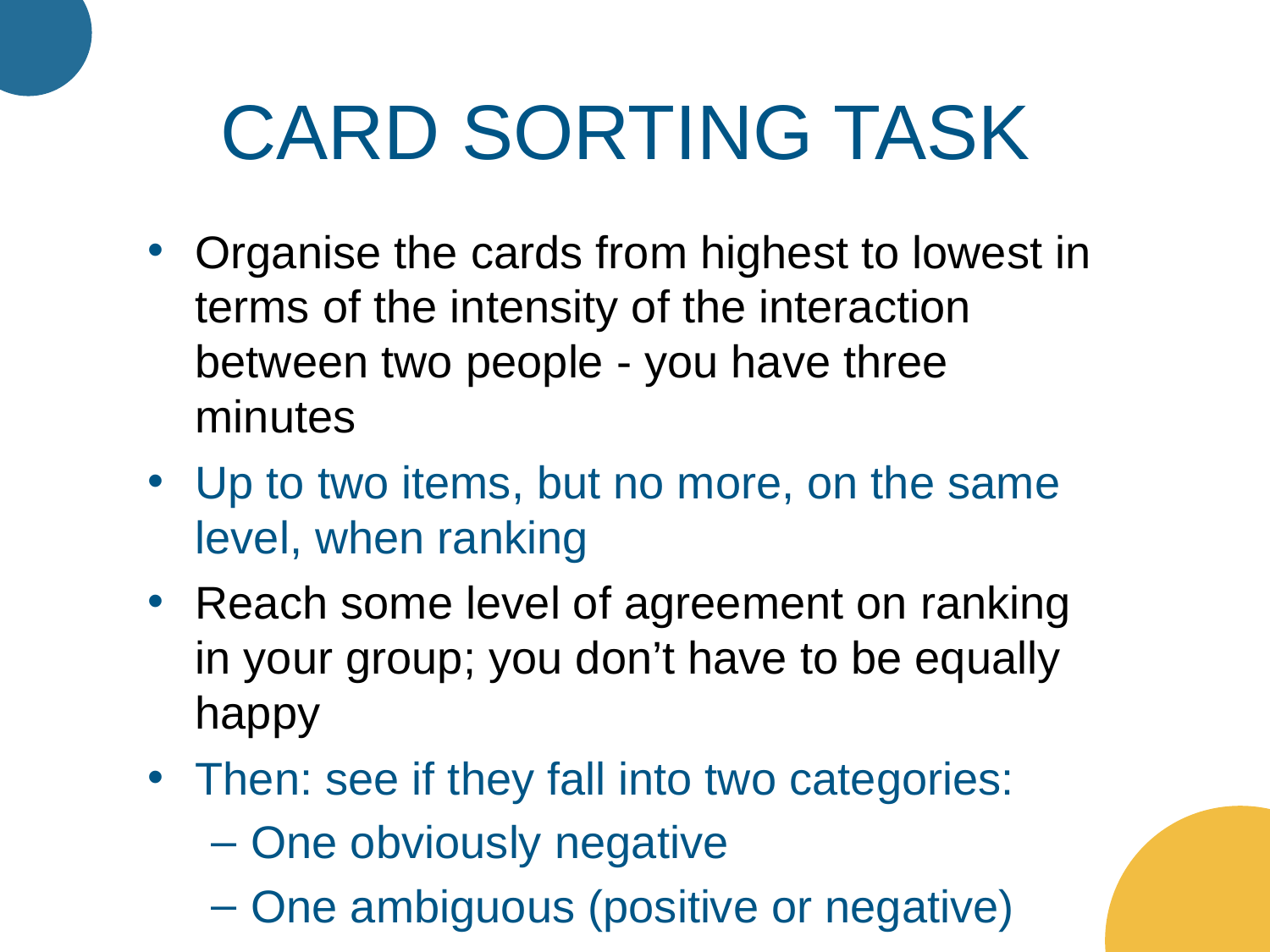

Card sorting task
Organise the cards from highest to lowest in terms of the intensity of the interaction between two people - you have three minutes
Up to two items, but no more, on the same level, when ranking
Reach some level of agreement on ranking in your group; you don’t have to be equally happy
Then: see if they fall into two categories:
One obviously negative
One ambiguous (positive or negative)